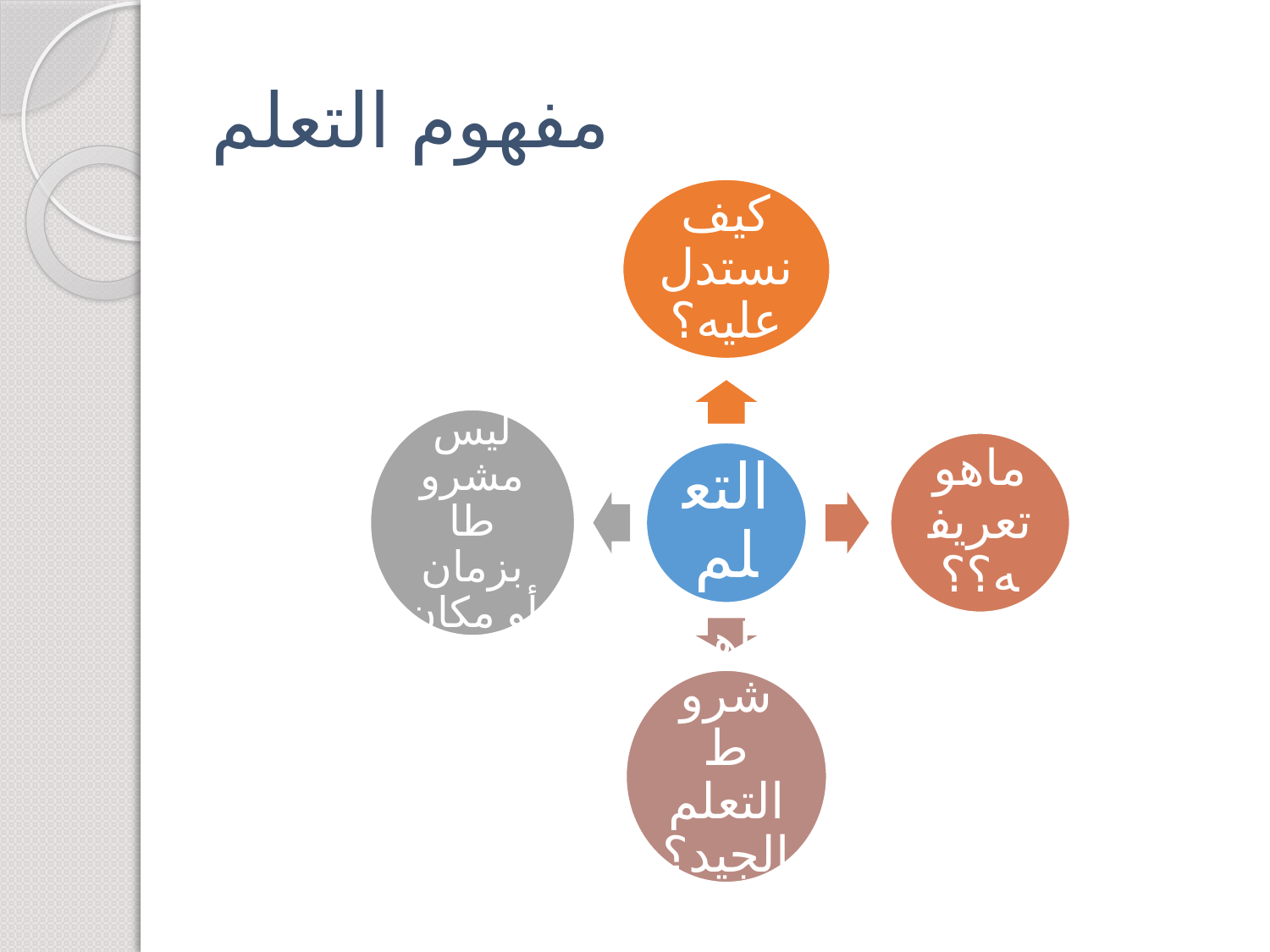

# مفهوم التعلم
التعلم

كيف نستدل عليه؟

ماهو تعريفه؟؟

ماهي شروط التعلم الجيد؟؟

ليس مشروطا بزمان أو مكان